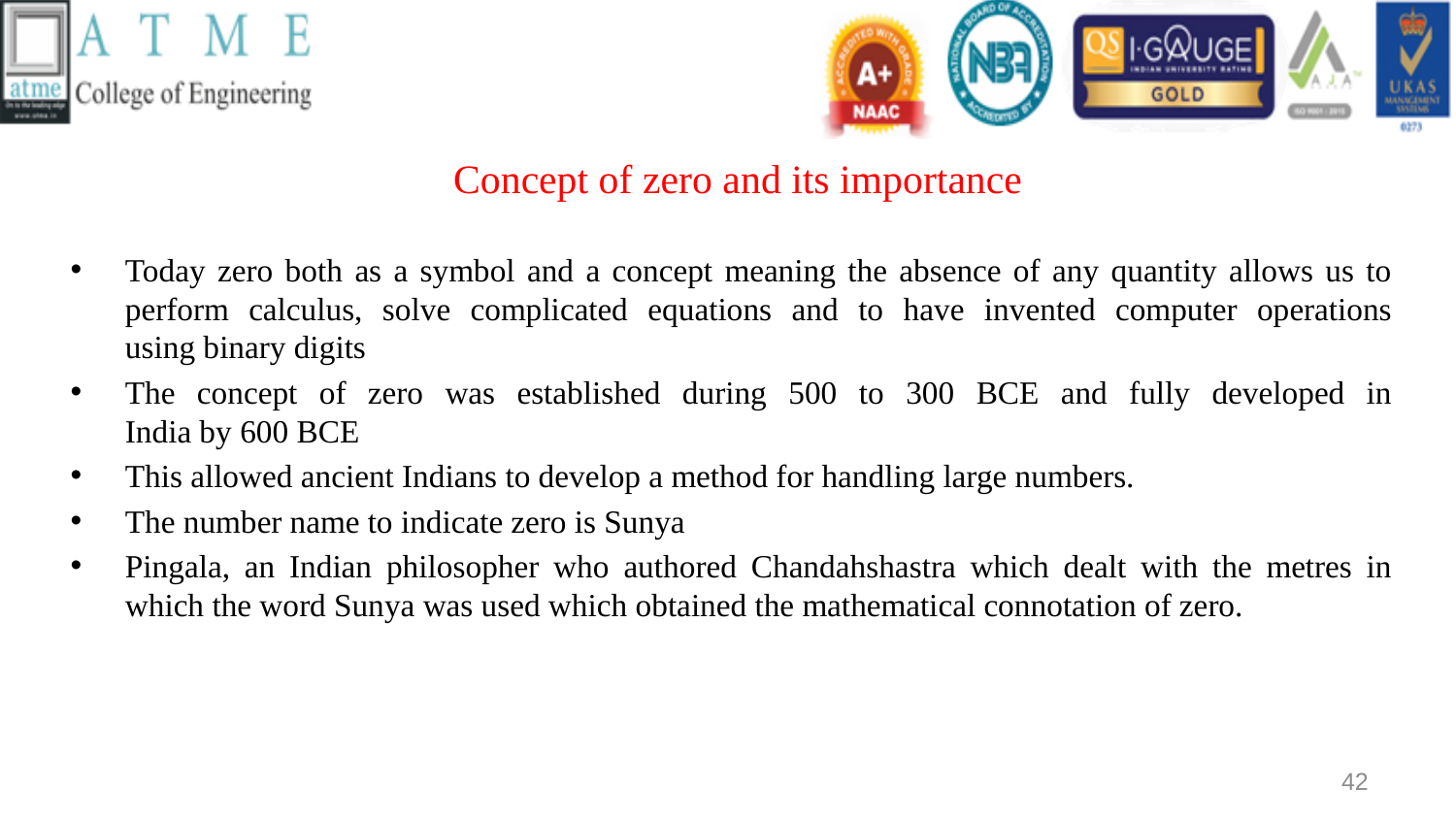

# Concept of zero and its importance
Today zero both as a symbol and a concept meaning the absence of any quantity allows us to perform calculus, solve complicated equations and to have invented computer operations using binary digits
The concept of zero was established during 500 to 300 BCE and fully developed in India by 600 BCE
This allowed ancient Indians to develop a method for handling large numbers.
The number name to indicate zero is Sunya
Pingala, an Indian philosopher who authored Chandahshastra which dealt with the metres in which the word Sunya was used which obtained the mathematical connotation of zero.

42